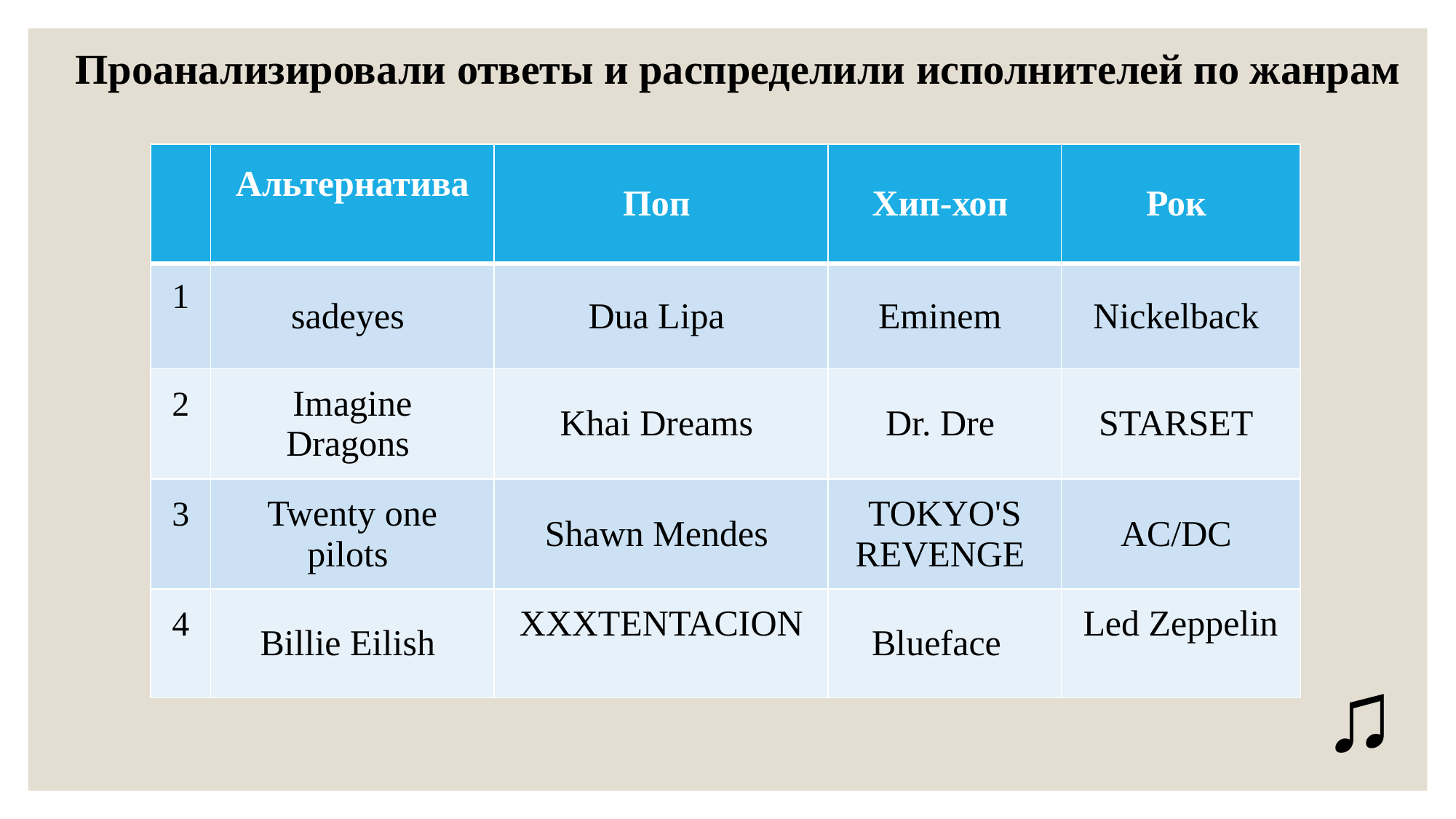

Проанализировали ответы и распределили исполнителей по жанрам
|  | Альтернатива | Поп | Хип-хоп | Рок |
| --- | --- | --- | --- | --- |
| 1 | sadeyes | Dua Lipa | Eminem | Nickelback |
| 2 | Imagine Dragons | Khai Dreams | Dr. Dre | STARSET |
| 3 | Twenty one pilots | Shawn Mendes | TOKYO'S REVENGE | AC/DC |
| 4 | Billie Eilish | XXXTENTACION | Blueface | Led Zeppelin |
Текст слайда
♫